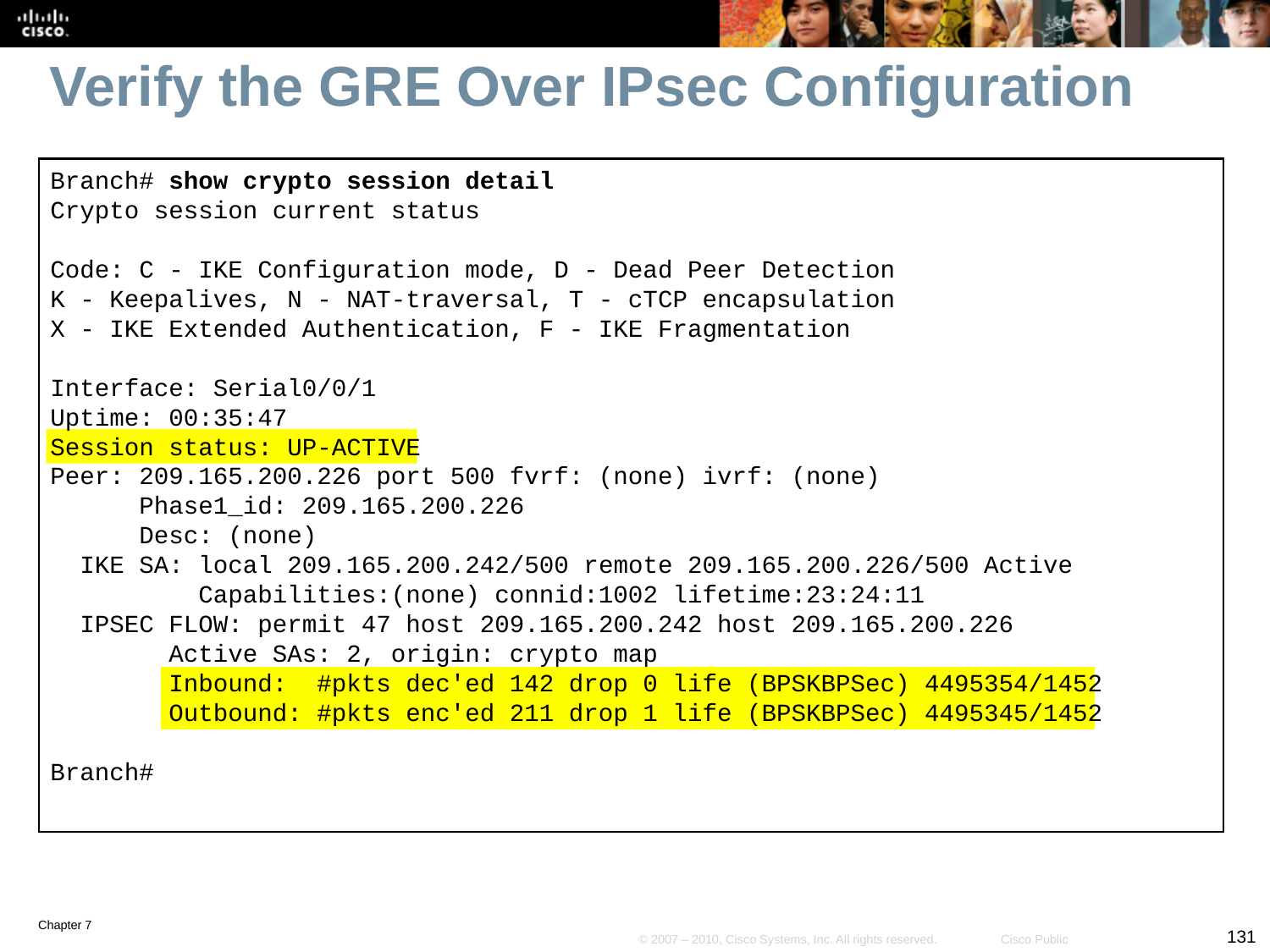

# Verify the GRE Over IPsec Configuration
Branch# show crypto session detail
Crypto session current status

Code: C - IKE Configuration mode, D - Dead Peer Detection
K - Keepalives, N - NAT-traversal, T - cTCP encapsulation
X - IKE Extended Authentication, F - IKE Fragmentation

Interface: Serial0/0/1
Uptime: 00:35:47
Session status: UP-ACTIVE
Peer: 209.165.200.226 port 500 fvrf: (none) ivrf: (none)
      Phase1_id: 209.165.200.226
      Desc: (none)
  IKE SA: local 209.165.200.242/500 remote 209.165.200.226/500 Active
          Capabilities:(none) connid:1002 lifetime:23:24:11
  IPSEC FLOW: permit 47 host 209.165.200.242 host 209.165.200.226
        Active SAs: 2, origin: crypto map
        Inbound:  #pkts dec'ed 142 drop 0 life (BPSKBPSec) 4495354/1452
        Outbound: #pkts enc'ed 211 drop 1 life (BPSKBPSec) 4495345/1452

Branch#